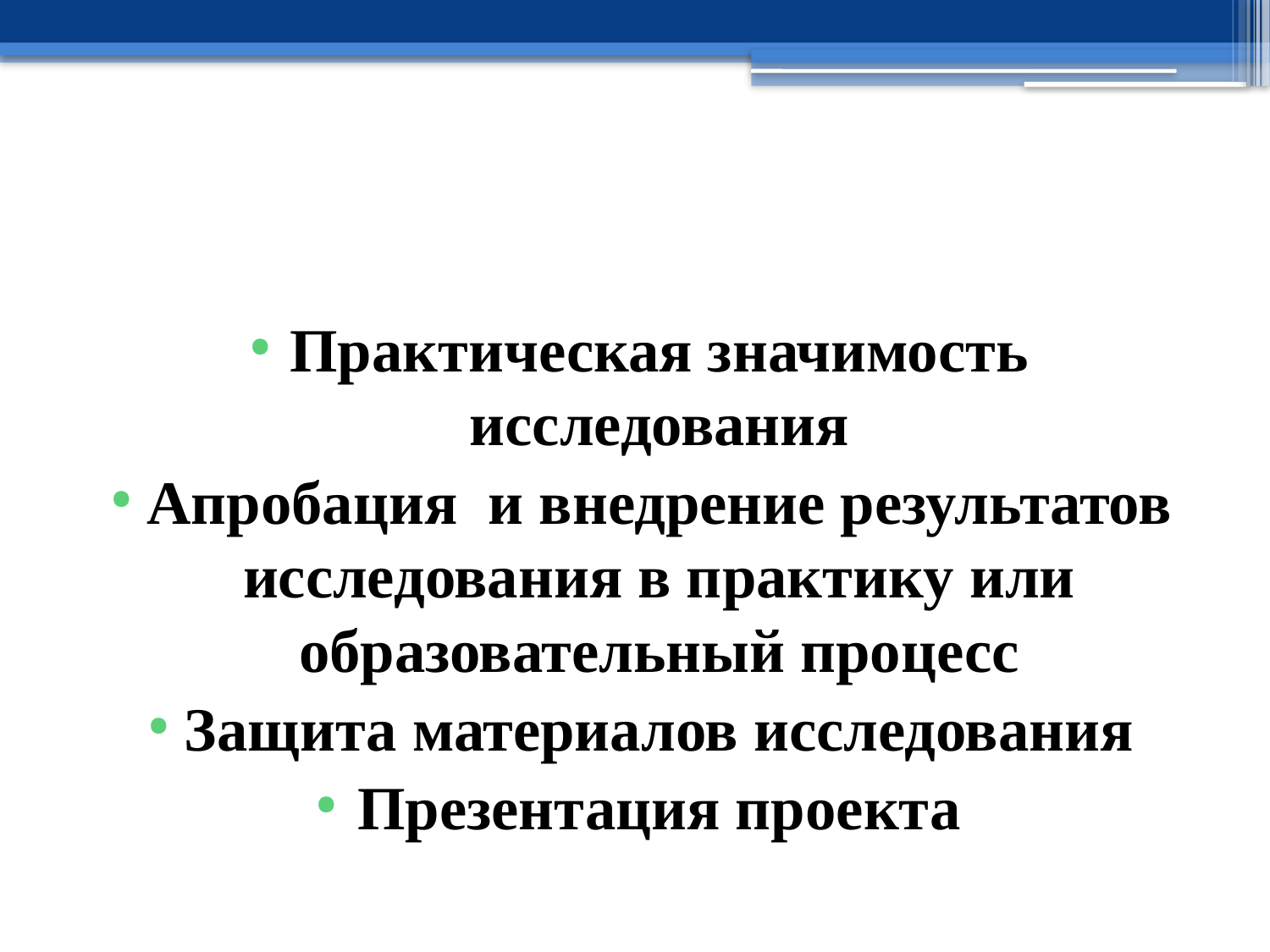

Практическая значимость исследования
Апробация  и внедрение результатов исследования в практику или образовательный процесс
Защита материалов исследования
Презентация проекта

#